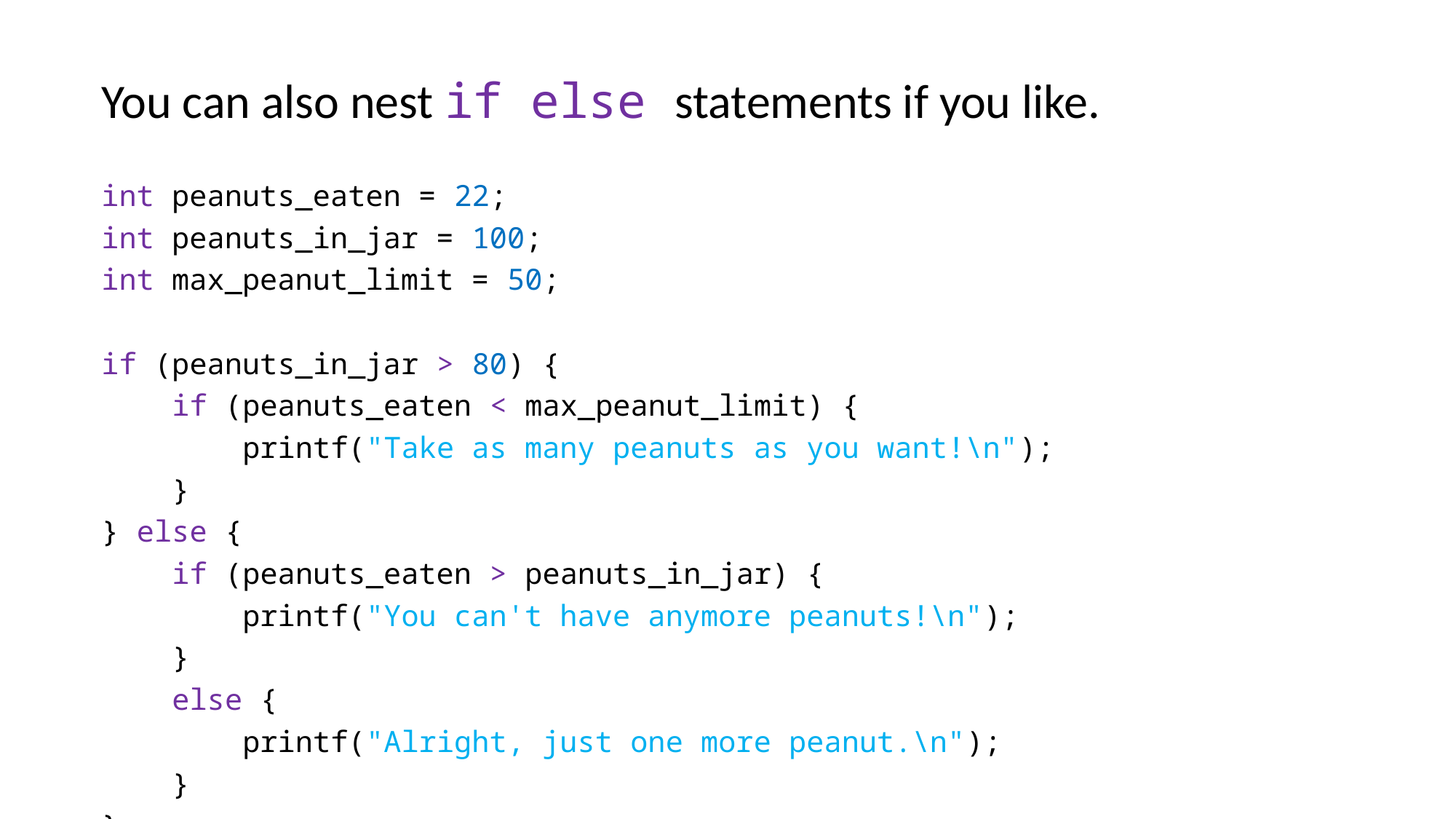

You can also nest if else statements if you like.

int peanuts_eaten = 22;
int peanuts_in_jar = 100;
int max_peanut_limit = 50;

if (peanuts_in_jar > 80) {
    if (peanuts_eaten < max_peanut_limit) {
        printf("Take as many peanuts as you want!\n");
    }
} else {
    if (peanuts_eaten > peanuts_in_jar) {
        printf("You can't have anymore peanuts!\n");
    }
    else {
        printf("Alright, just one more peanut.\n");
    }
}